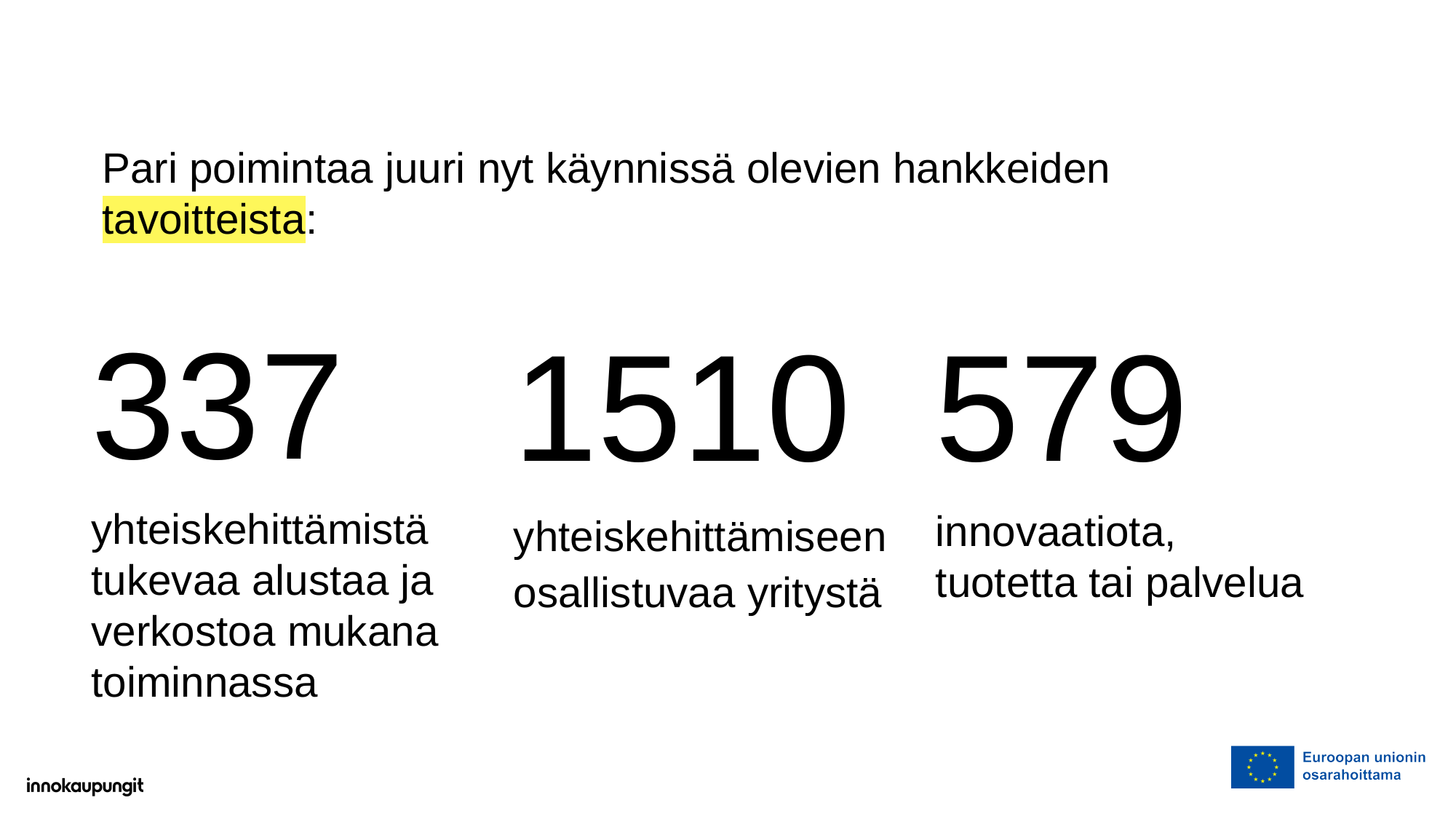

Pari poimintaa juuri nyt käynnissä olevien hankkeiden tavoitteista:
337
1510
579
yhteiskehittämistä tukevaa alustaa ja verkostoa mukana toiminnassa

yhteiskehittämiseen osallistuvaa yritystä

innovaatiota, tuotetta tai palvelua